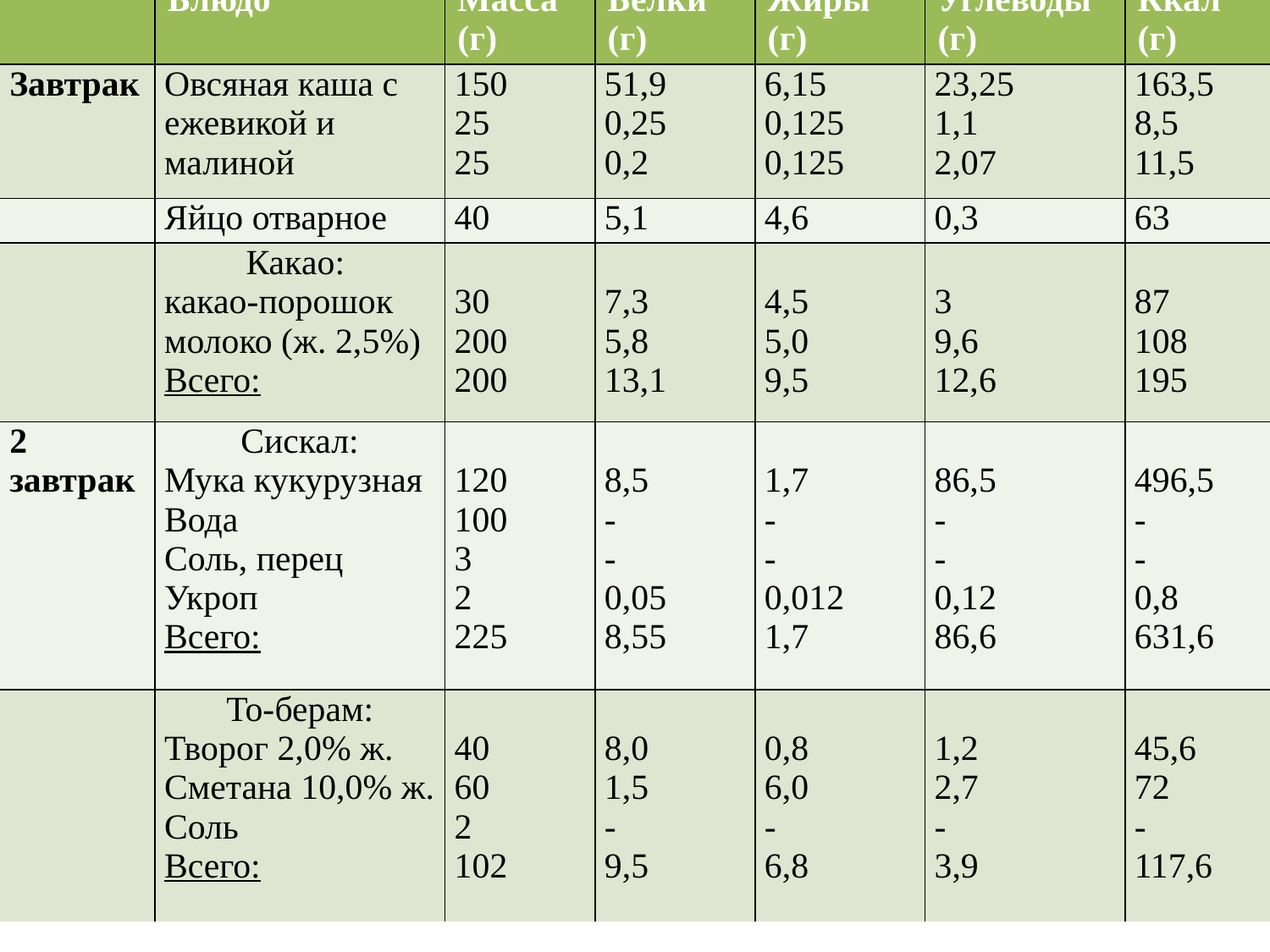

|  | Блюдо | Масса (г) | Белки (г) | Жиры (г) | Углеводы (г) | Ккал (г) |
| --- | --- | --- | --- | --- | --- | --- |
| Завтрак | Овсяная каша с ежевикой и малиной | 150 25 25 | 51,9 0,25 0,2 | 6,15 0,125 0,125 | 23,25 1,1 2,07 | 163,5 8,5 11,5 |
|  | Яйцо отварное | 40 | 5,1 | 4,6 | 0,3 | 63 |
|  | Какао: какао-порошок молоко (ж. 2,5%) Всего: | 30 200 200 | 7,3 5,8 13,1 | 4,5 5,0 9,5 | 3 9,6 12,6 | 87 108 195 |
| 2 завтрак | Сискал: Мука кукурузная Вода Соль, перец Укроп Всего: | 120 100 3 2 225 | 8,5 - - 0,05 8,55 | 1,7 - - 0,012 1,7 | 86,5 - - 0,12 86,6 | 496,5 - - 0,8 631,6 |
|  | То-берам: Творог 2,0% ж. Сметана 10,0% ж. Соль Всего: | 40 60 2 102 | 8,0 1,5 - 9,5 | 0,8 6,0 - 6,8 | 1,2 2,7 - 3,9 | 45,6 72 - 117,6 |